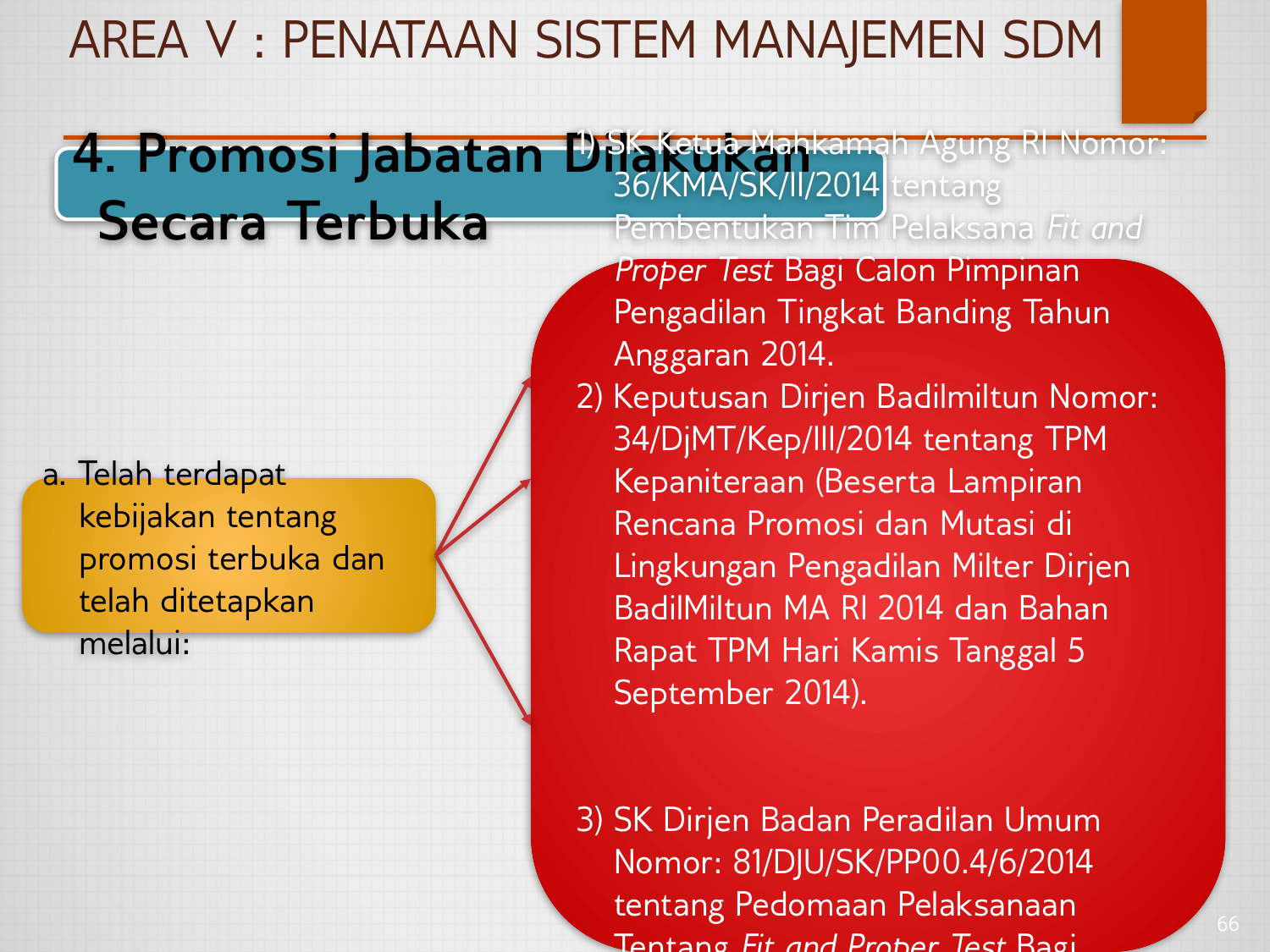

# AREA V : PENATAAN SISTEM MANAJEMEN SDM
4. Promosi Jabatan Dilakukan Secara Terbuka
1) SK Ketua Mahkamah Agung RI Nomor: 36/KMA/SK/II/2014 tentang Pembentukan Tim Pelaksana Fit and Proper Test Bagi Calon Pimpinan Pengadilan Tingkat Banding Tahun Anggaran 2014.
2) Keputusan Dirjen Badilmiltun Nomor: 34/DjMT/Kep/III/2014 tentang TPM Kepaniteraan (Beserta Lampiran Rencana Promosi dan Mutasi di      Lingkungan Pengadilan Milter Dirjen BadilMiltun MA RI 2014 dan Bahan Rapat TPM Hari Kamis Tanggal 5 September 2014).
3) SK Dirjen Badan Peradilan Umum Nomor: 81/DJU/SK/PP00.4/6/2014 tentang Pedomaan Pelaksanaan Tentang Fit and Proper Test Bagi Panitera / Sekretaris Pengadilan Tingkat Banding di Lingkungan Badan Peradilan Umum.
a. Telah terdapat kebijakan tentang promosi terbuka dan telah ditetapkan melalui:
66